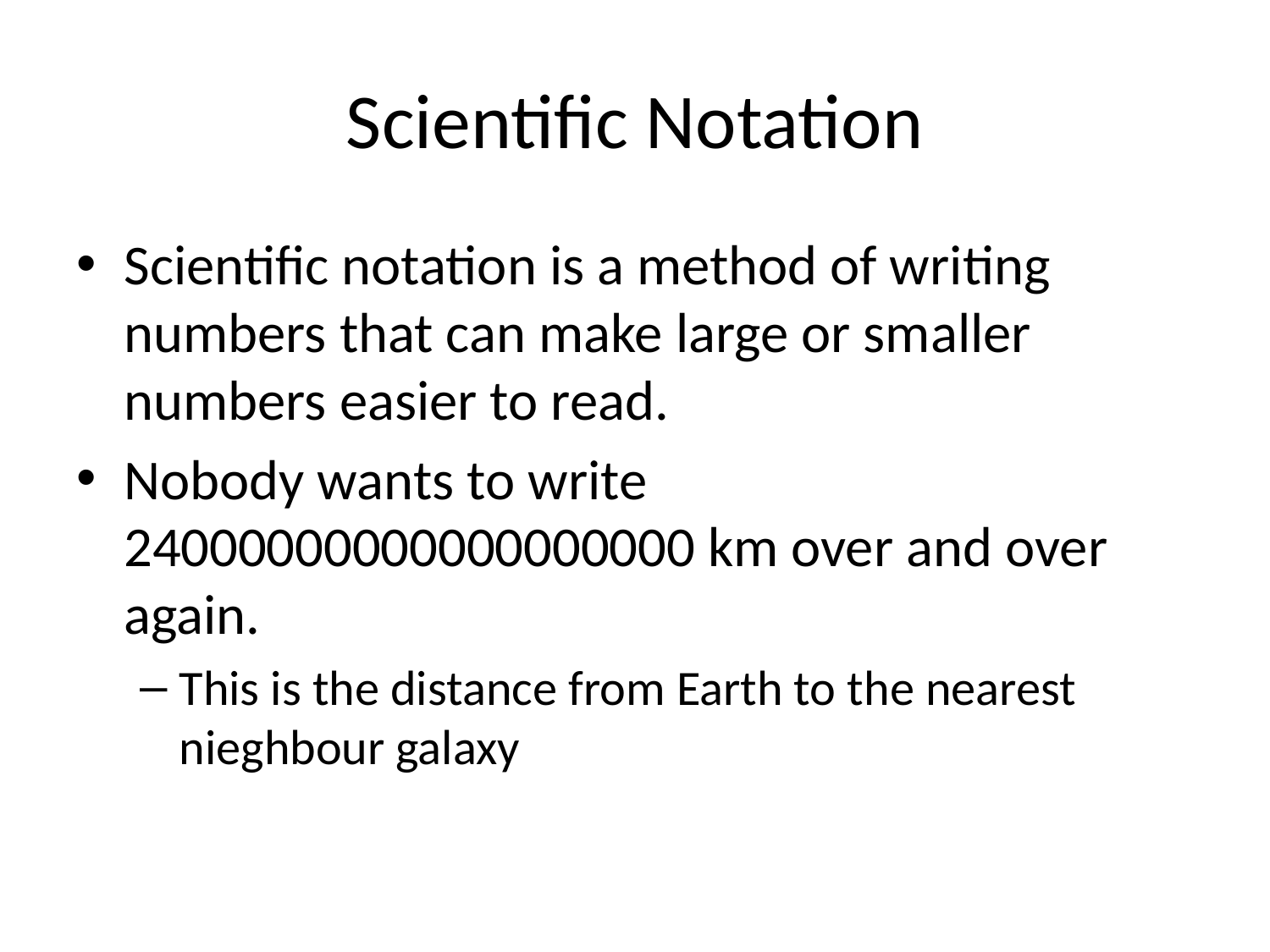

# Scientific Notation
Scientific notation is a method of writing numbers that can make large or smaller numbers easier to read.
Nobody wants to write 24000000000000000000 km over and over again.
This is the distance from Earth to the nearest nieghbour galaxy